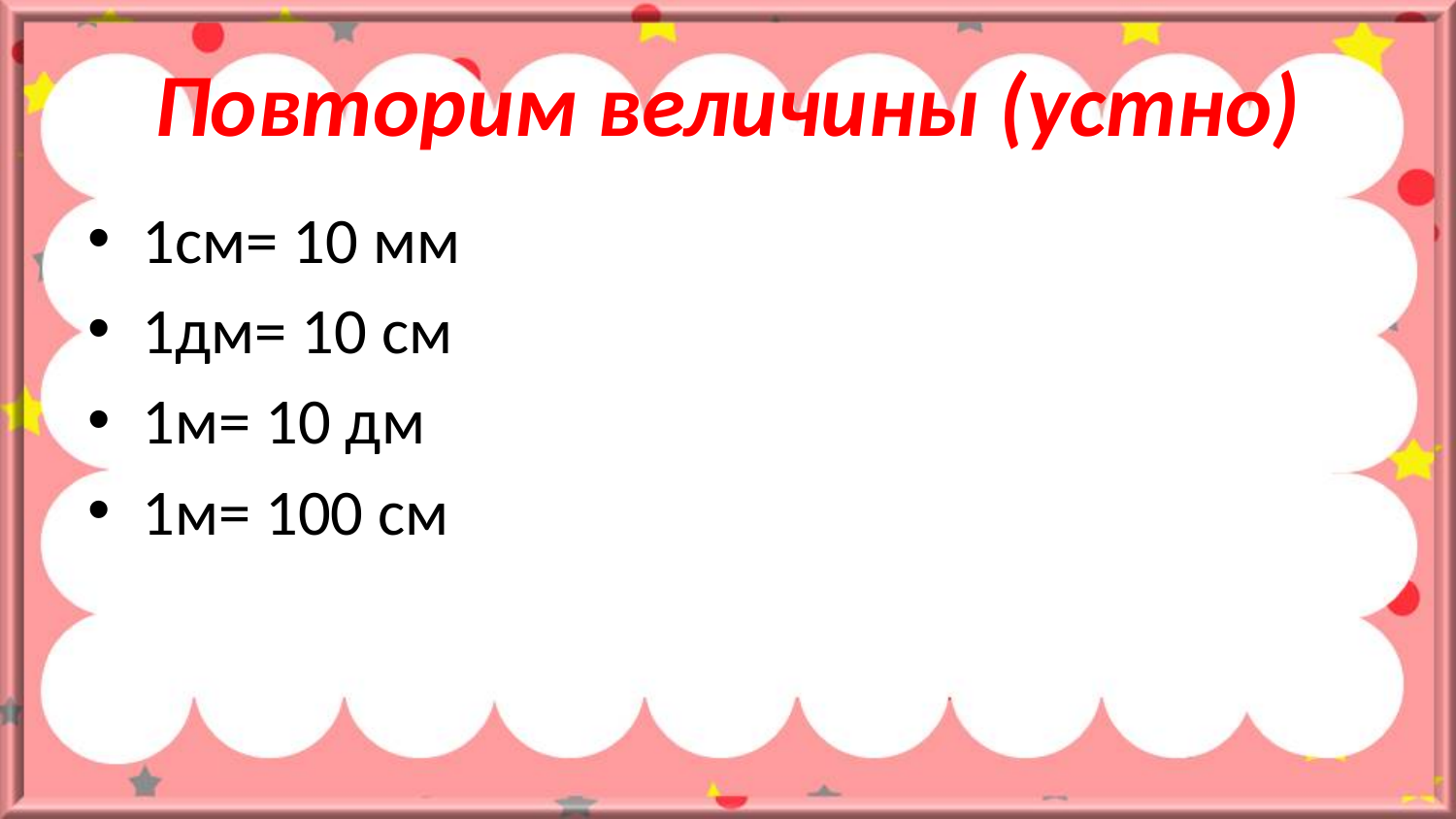

# Повторим величины (устно)
1см= 10 мм
1дм= 10 см
1м= 10 дм
1м= 100 см